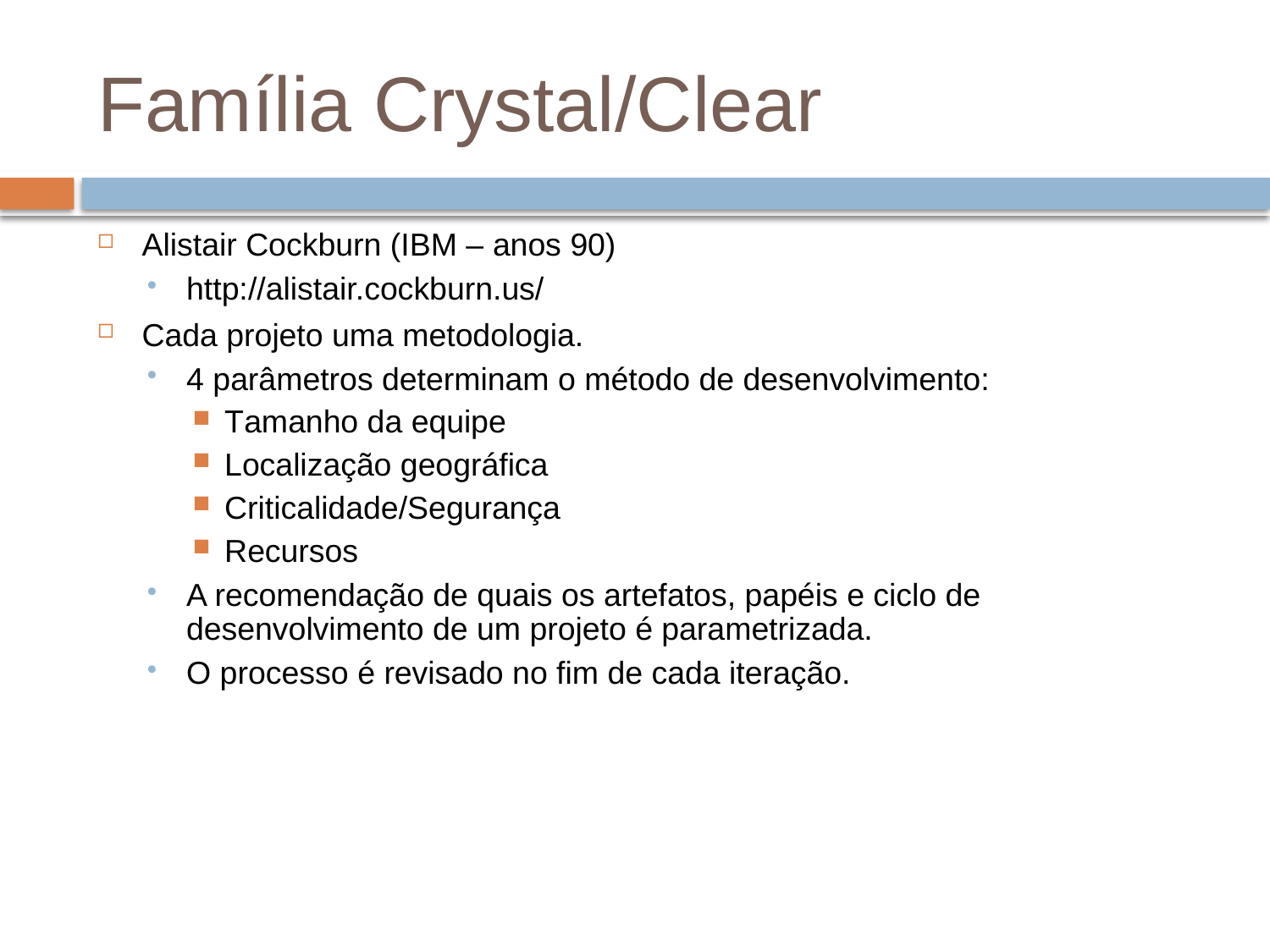

# Família Crystal/Clear
Alistair Cockburn (IBM – anos 90)
http://alistair.cockburn.us/
Cada projeto uma metodologia.
4 parâmetros determinam o método de desenvolvimento:
Tamanho da equipe
Localização geográfica
Criticalidade/Segurança
Recursos
A recomendação de quais os artefatos, papéis e ciclo de desenvolvimento de um projeto é parametrizada.
O processo é revisado no fim de cada iteração.